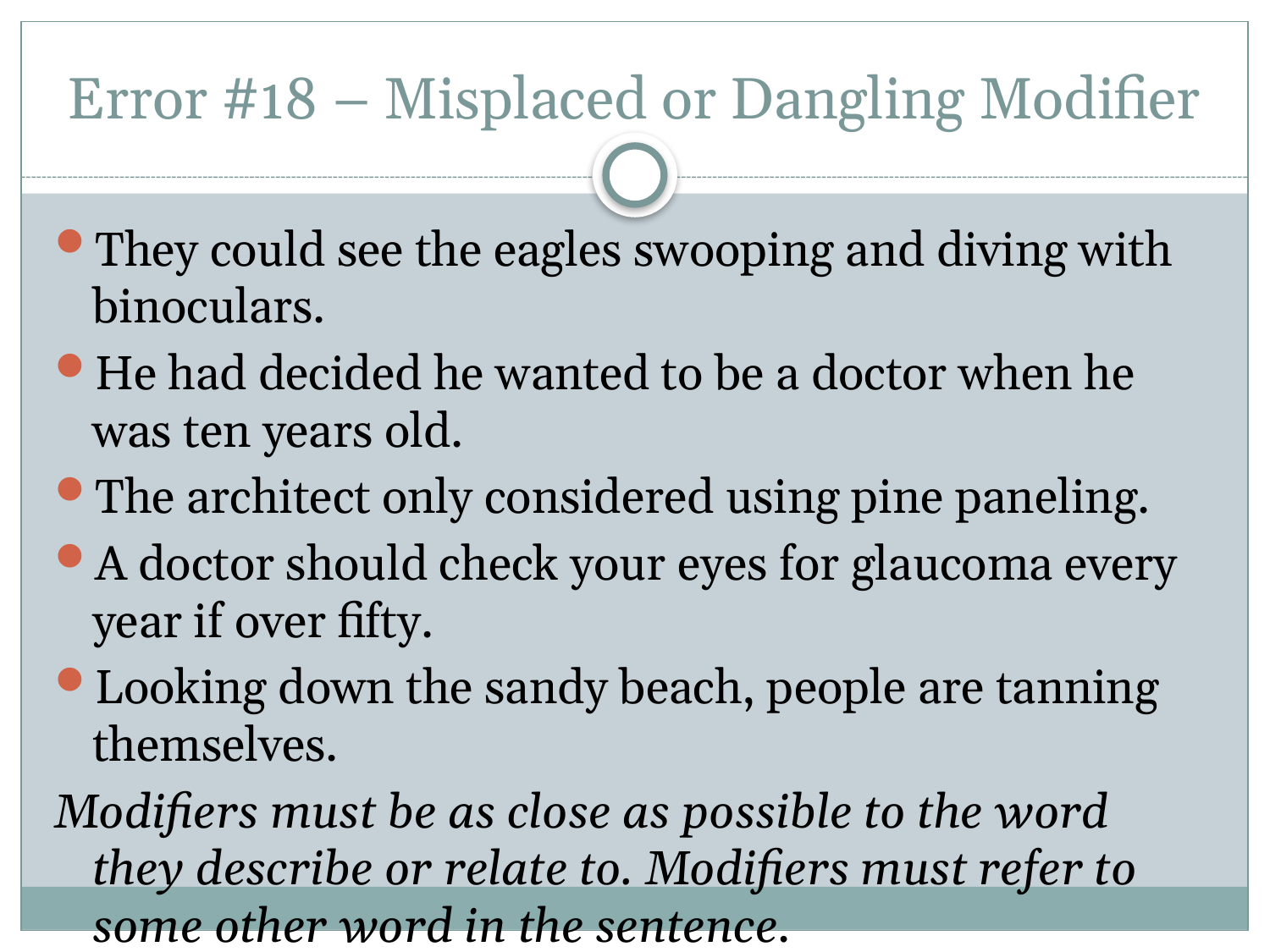

# Error #18 – Misplaced or Dangling Modifier
They could see the eagles swooping and diving with binoculars.
He had decided he wanted to be a doctor when he was ten years old.
The architect only considered using pine paneling.
A doctor should check your eyes for glaucoma every year if over fifty.
Looking down the sandy beach, people are tanning themselves.
Modifiers must be as close as possible to the word they describe or relate to. Modifiers must refer to some other word in the sentence.